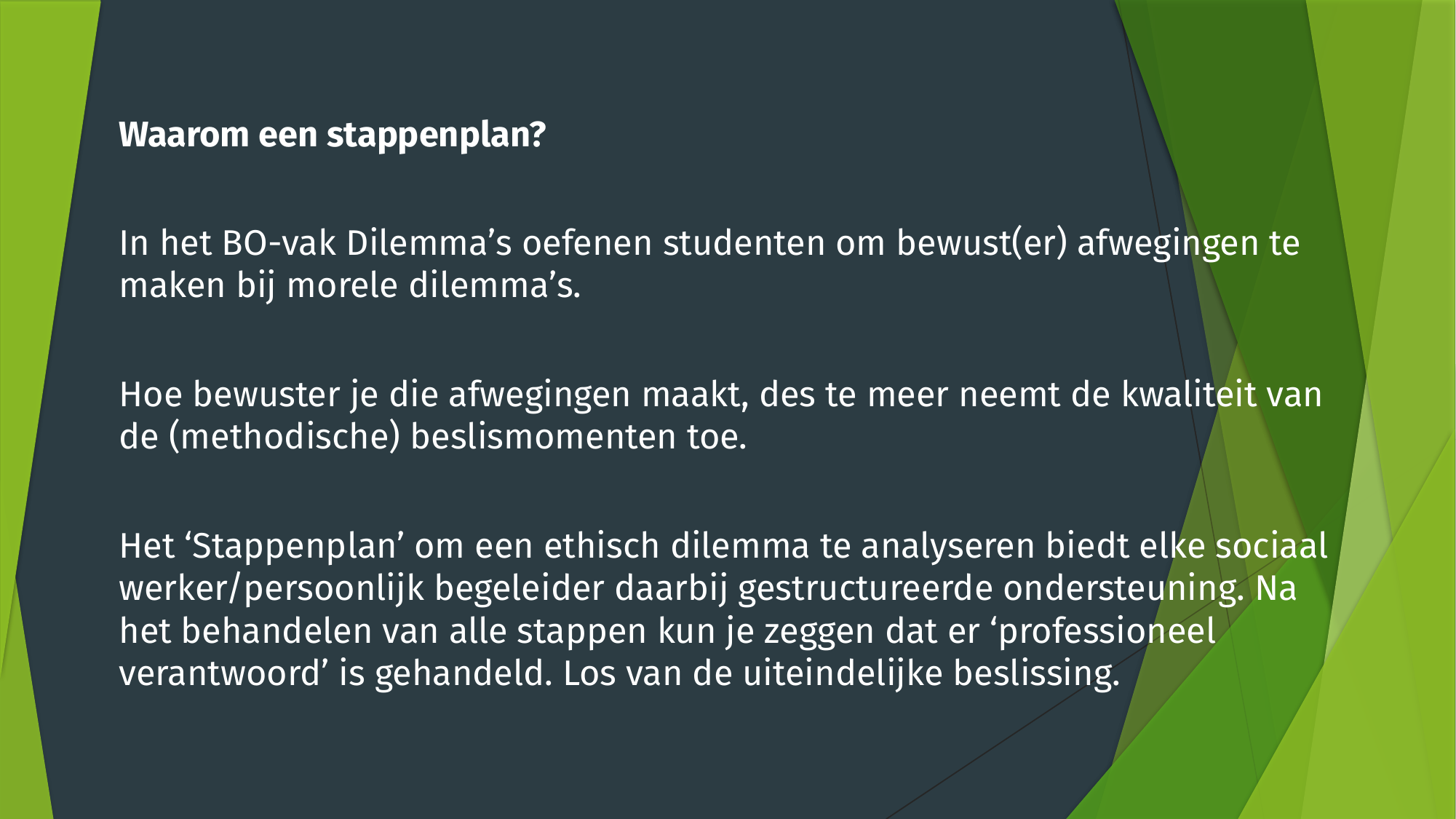

Waarom een stappenplan?

In het BO-vak Dilemma’s oefenen studenten om bewust(er) afwegingen te maken bij morele dilemma’s.

Hoe bewuster je die afwegingen maakt, des te meer neemt de kwaliteit van de (methodische) beslismomenten toe.

Het ‘Stappenplan’ om een ethisch dilemma te analyseren biedt elke sociaal werker/persoonlijk begeleider daarbij gestructureerde ondersteuning. Na het behandelen van alle stappen kun je zeggen dat er ‘professioneel verantwoord’ is gehandeld. Los van de uiteindelijke beslissing.